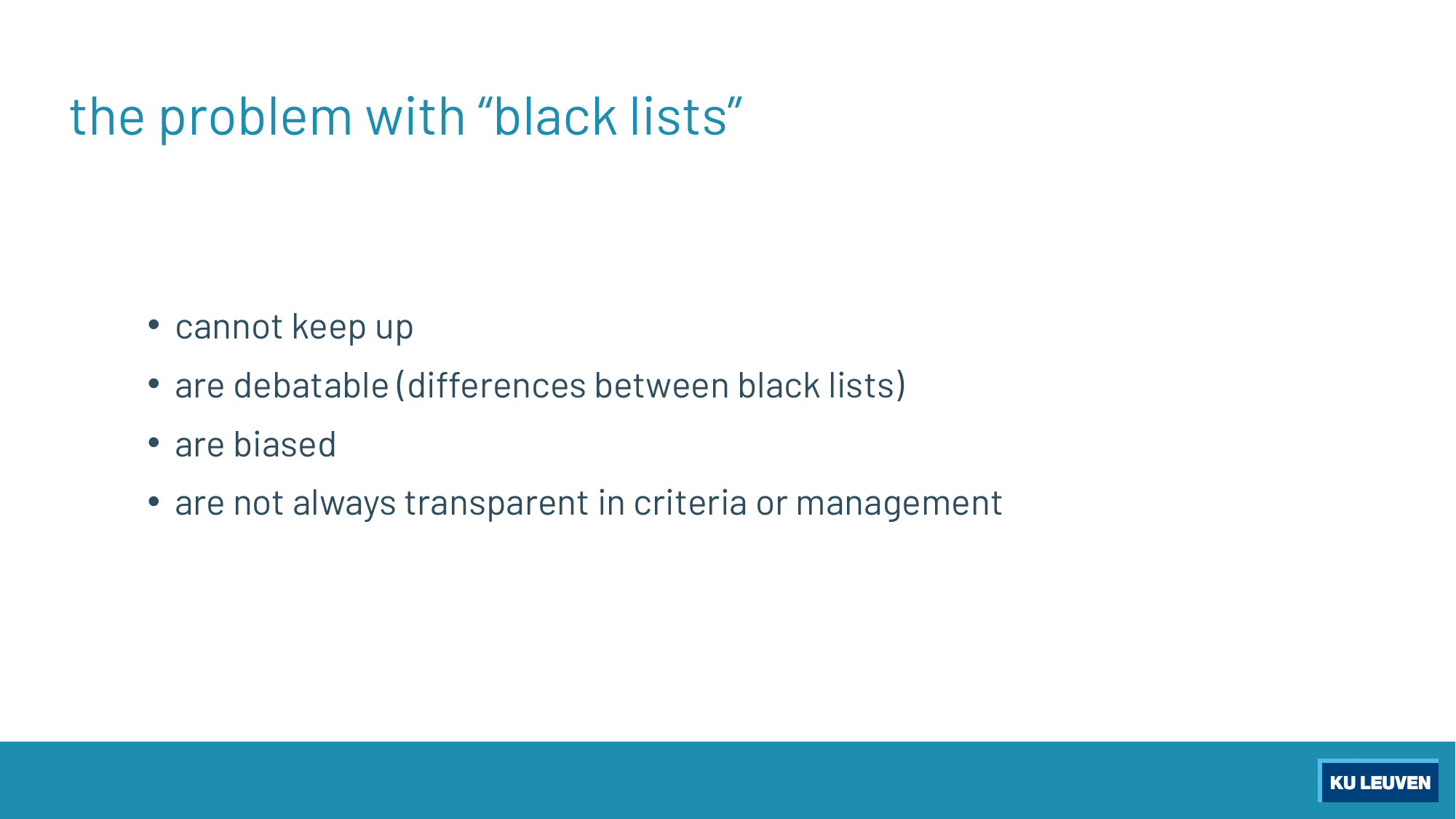

# the problem with “black lists”

cannot keep up
are debatable (differences between black lists)
are biased
are not always transparent in criteria or management